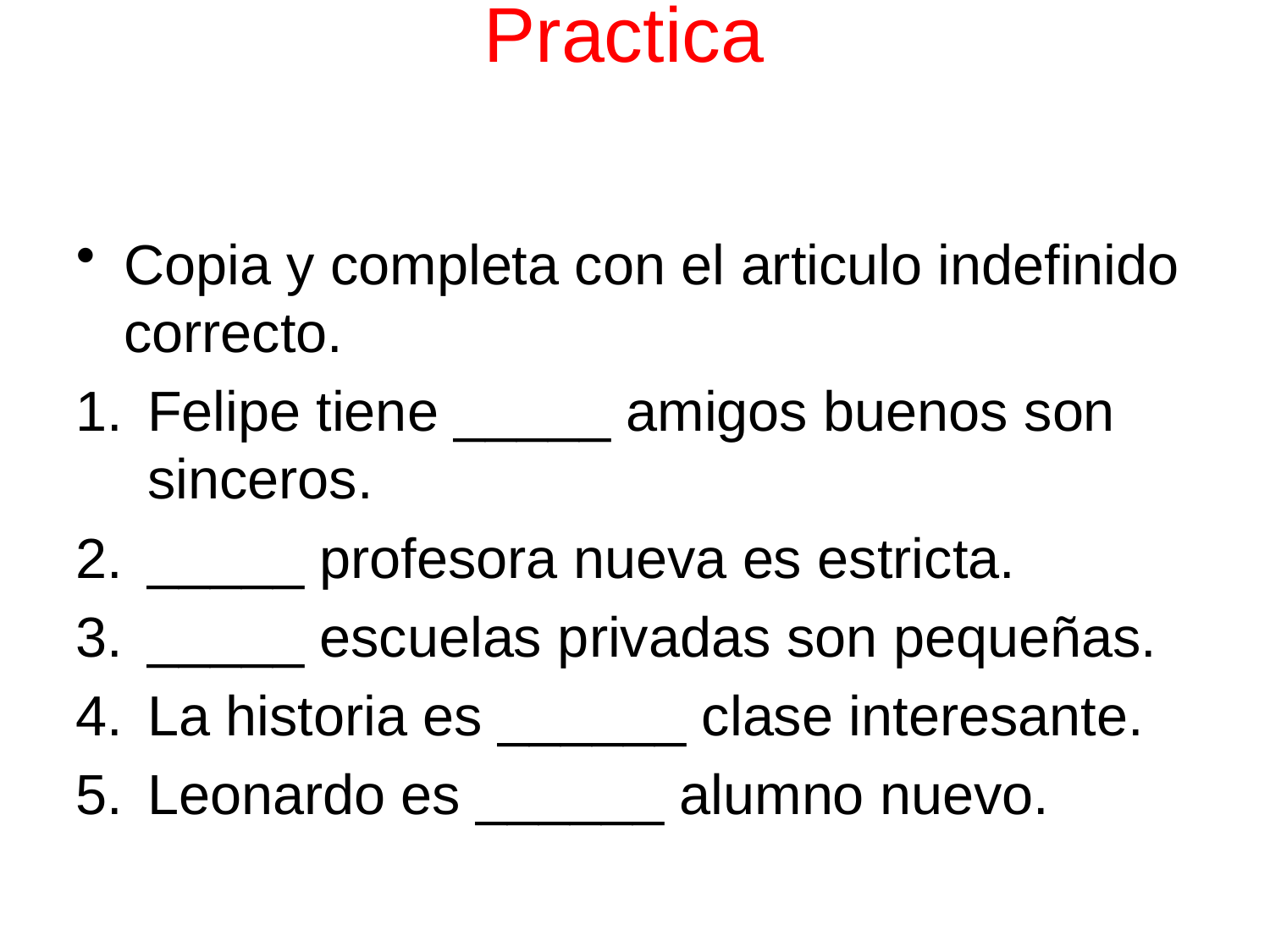

Practica
Copia y completa con el articulo indefinido correcto.
Felipe tiene _____ amigos buenos son sinceros.
_____ profesora nueva es estricta.
_____ escuelas privadas son pequeñas.
La historia es ______ clase interesante.
Leonardo es ______ alumno nuevo.